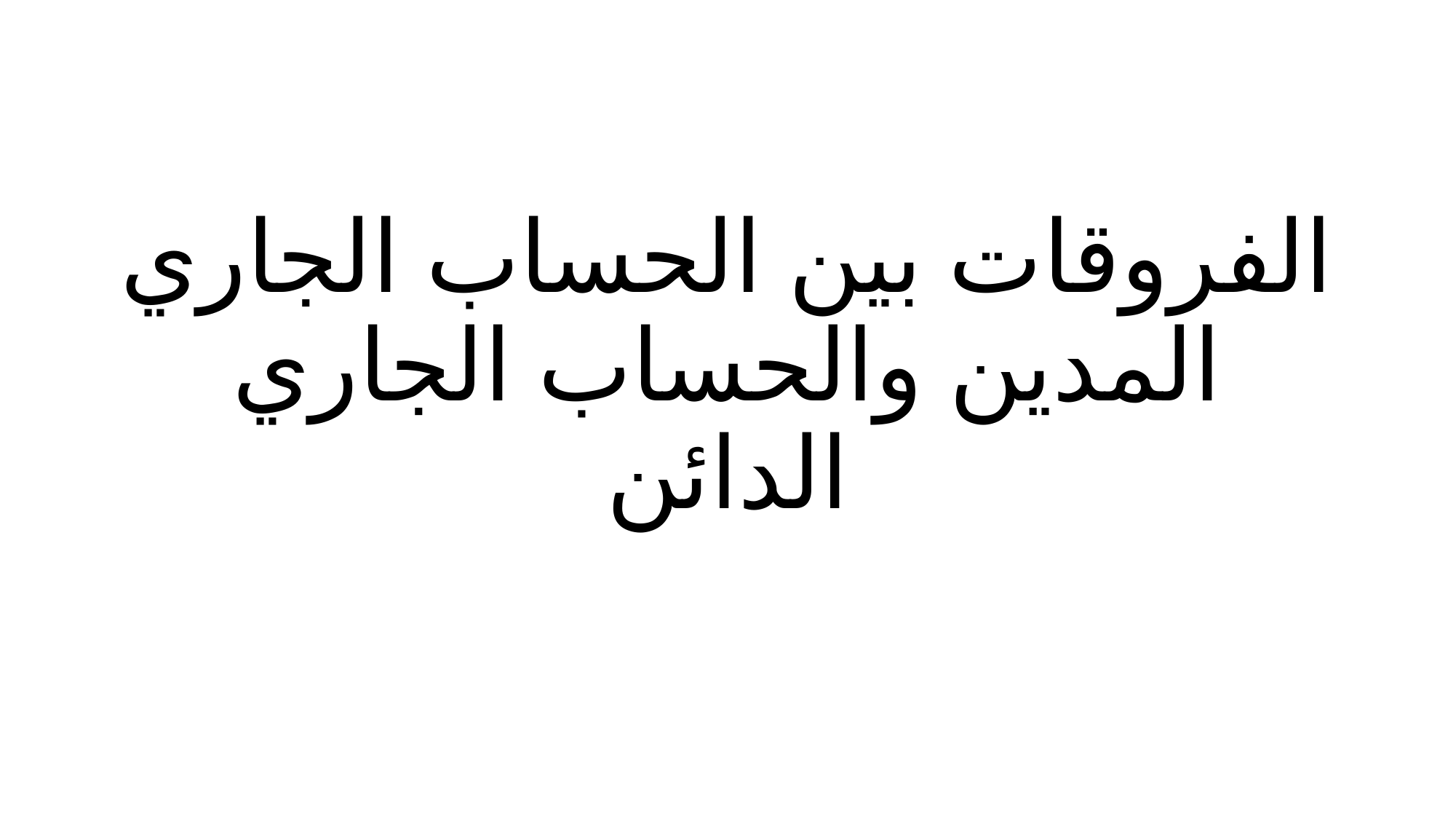

# الفروقات بين الحساب الجاري المدين والحساب الجاري الدائن